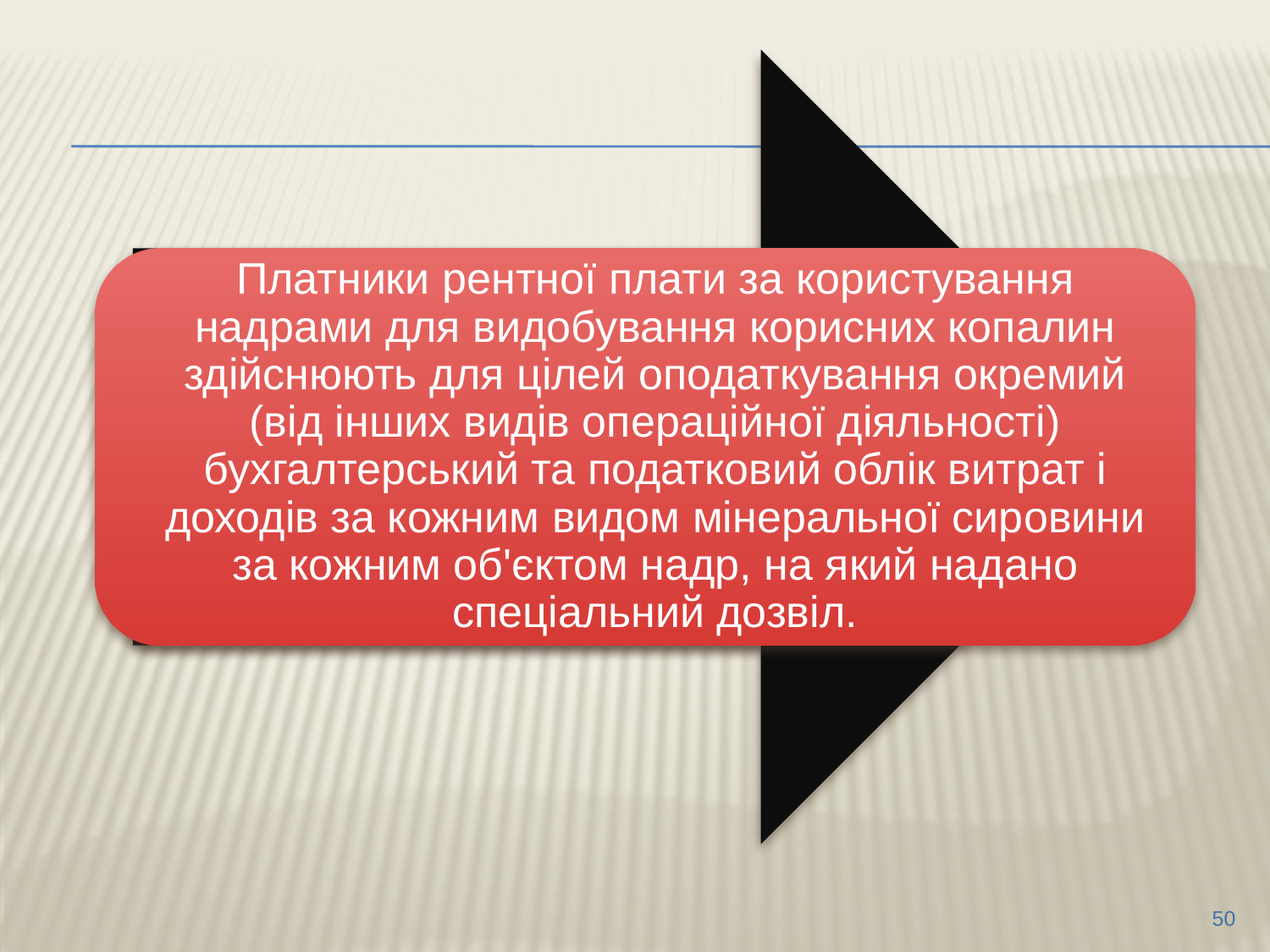

Платники рентної плати за користування надрами для видобування корисних копалин здійснюють для цілей оподаткування окремий (від інших видів операційної діяльності) бухгалтерський та податковий облік витрат і доходів за кожним видом мінеральної сировини за кожним об'єктом надр, на який надано спеціальний дозвіл.
50